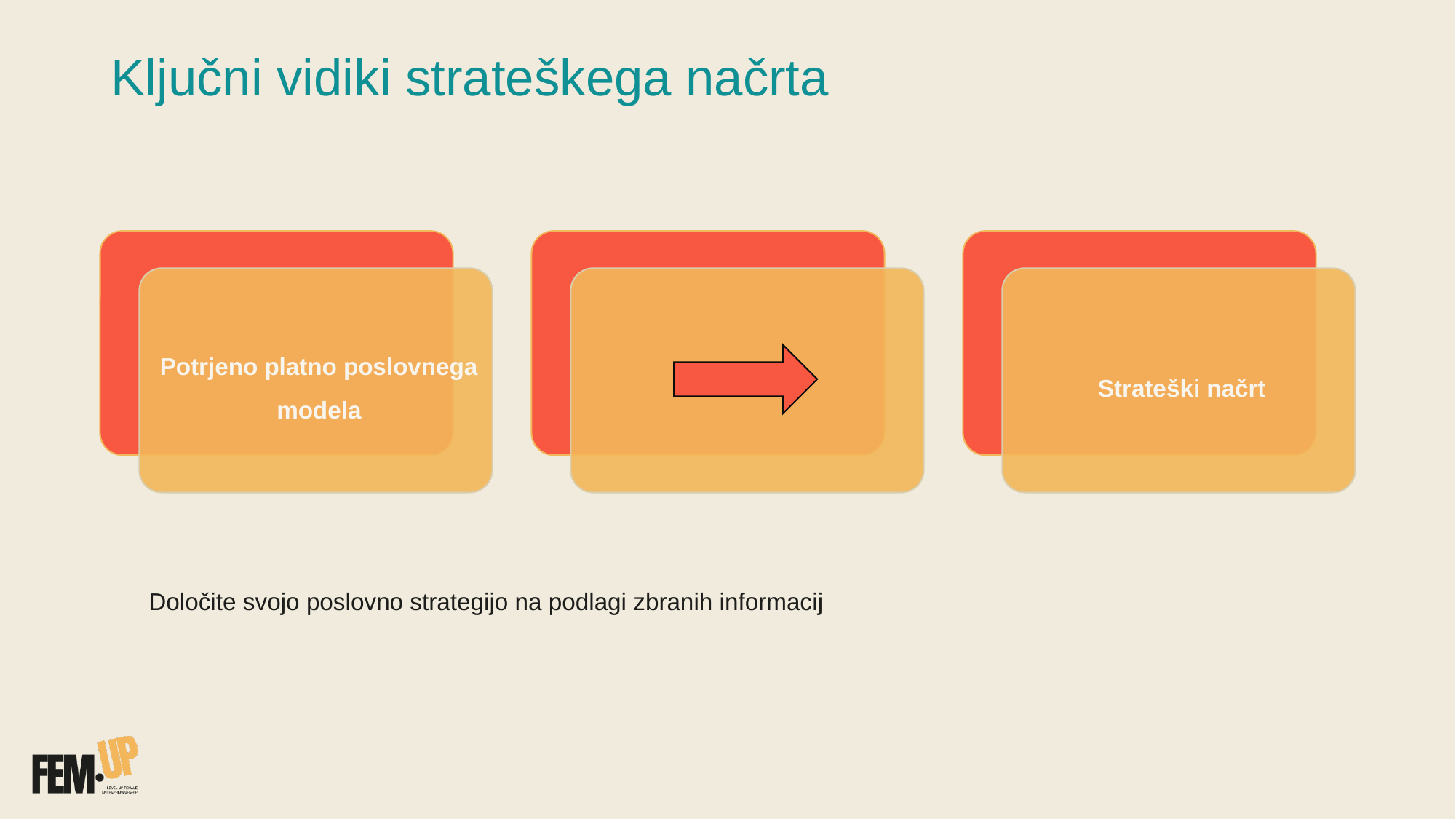

Ključni vidiki strateškega načrta
Potrjeno platno poslovnega modela

Strateški načrt

Določite svojo poslovno strategijo na podlagi zbranih informacij